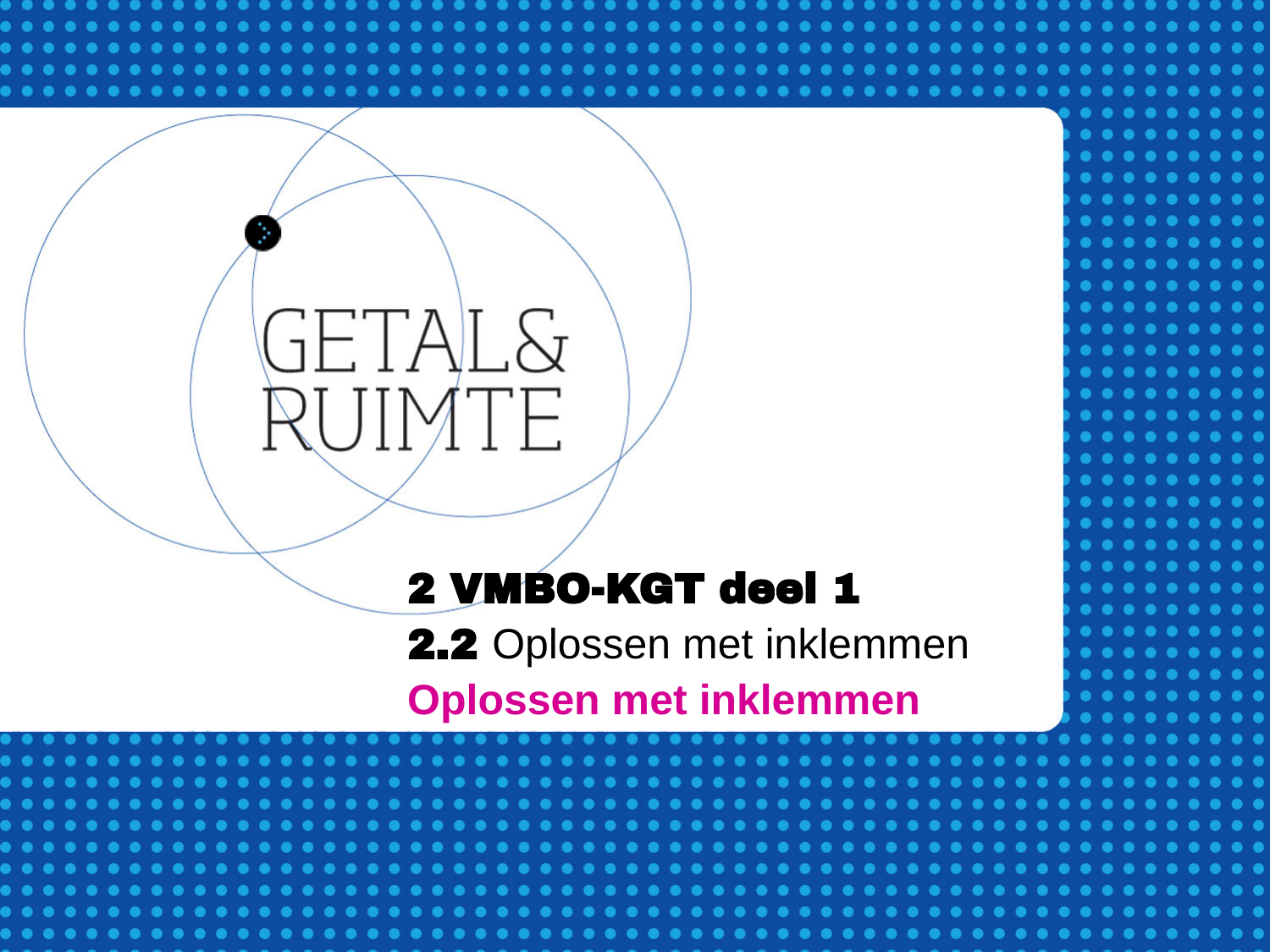

2 VMBO-KGT deel 1
2.2 Oplossen met inklemmen
Oplossen met inklemmen